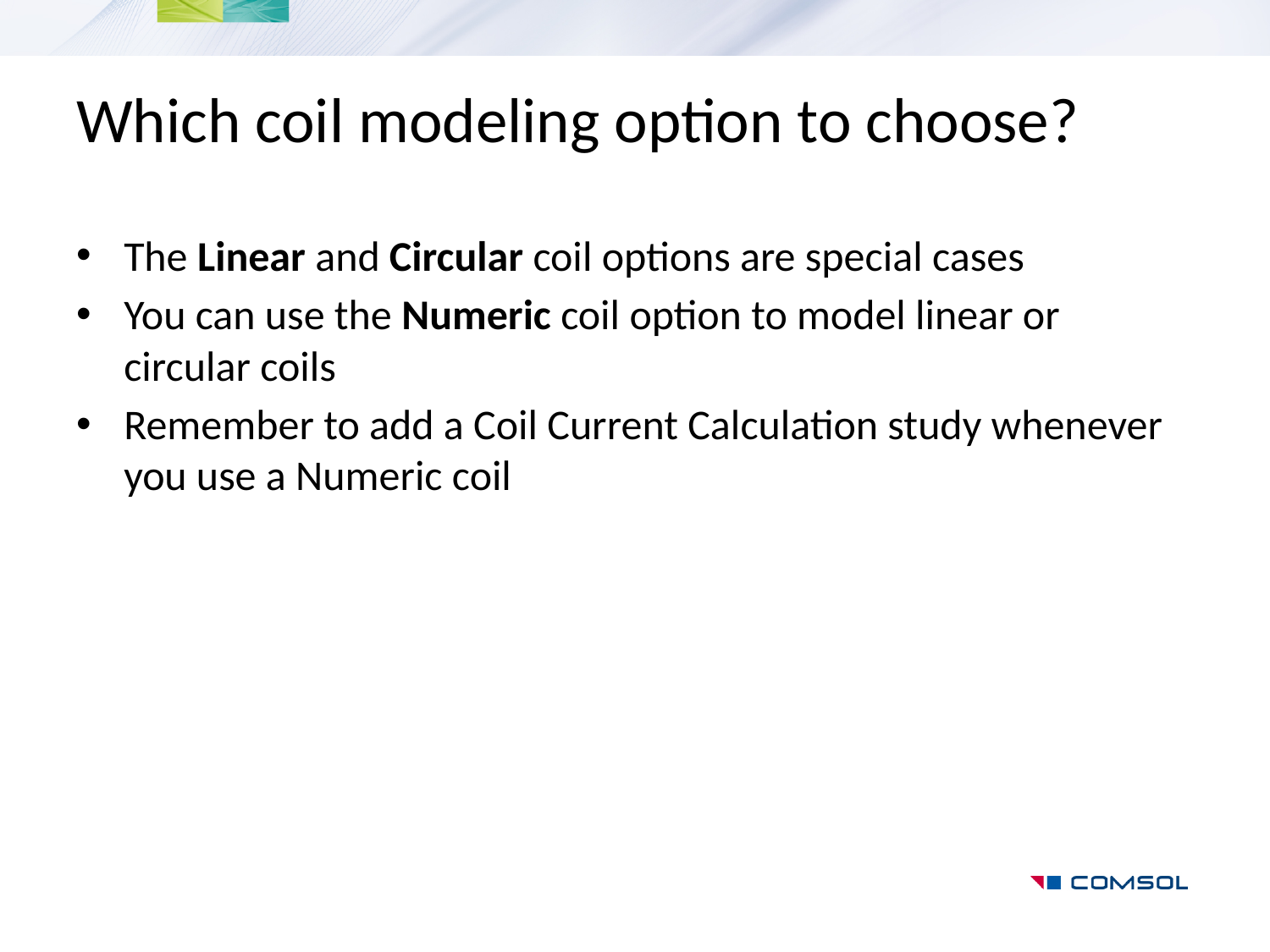

# Which coil modeling option to choose?
The Linear and Circular coil options are special cases
You can use the Numeric coil option to model linear or circular coils
Remember to add a Coil Current Calculation study whenever you use a Numeric coil